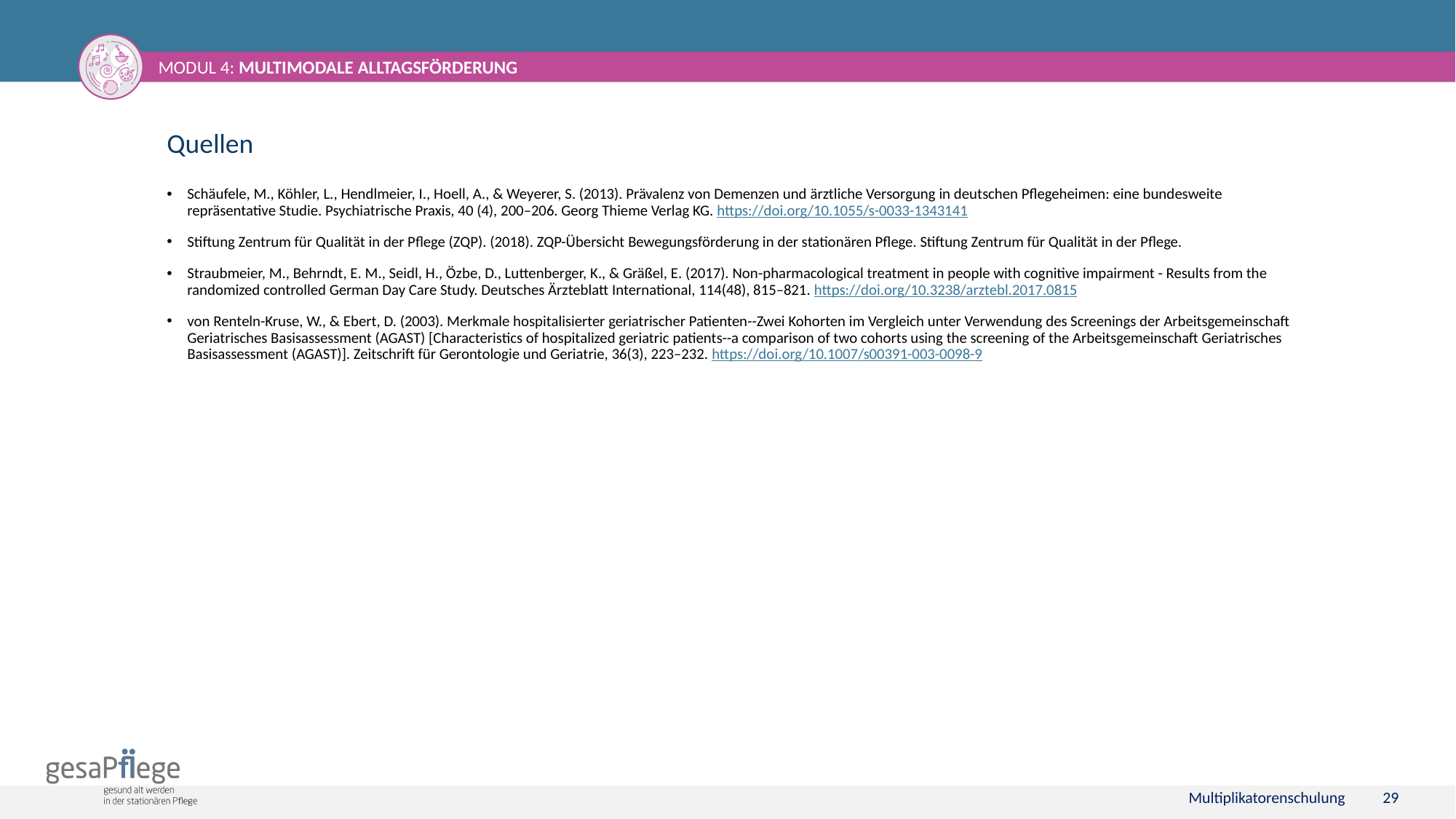

Schäufele, M., Köhler, L., Hendlmeier, I., Hoell, A., & Weyerer, S. (2013). Prävalenz von Demenzen und ärztliche Versorgung in deutschen Pflegeheimen: eine bundesweite repräsentative Studie. Psychiatrische Praxis, 40 (4), 200–206. Georg Thieme Verlag KG. https://doi.org/10.1055/s-0033-1343141
Stiftung Zentrum für Qualität in der Pflege (ZQP). (2018). ZQP-Übersicht Bewegungsförderung in der stationären Pflege. Stiftung Zentrum für Qualität in der Pflege.
Straubmeier, M., Behrndt, E. M., Seidl, H., Özbe, D., Luttenberger, K., & Gräßel, E. (2017). Non-pharmacological treatment in people with cognitive impairment - Results from the randomized controlled German Day Care Study. Deutsches Ärzteblatt International, 114(48), 815–821. https://doi.org/10.3238/arztebl.2017.0815
von Renteln-Kruse, W., & Ebert, D. (2003). Merkmale hospitalisierter geriatrischer Patienten--Zwei Kohorten im Vergleich unter Verwendung des Screenings der Arbeitsgemeinschaft Geriatrisches Basisassessment (AGAST) [Characteristics of hospitalized geriatric patients--a comparison of two cohorts using the screening of the Arbeitsgemeinschaft Geriatrisches Basisassessment (AGAST)]. Zeitschrift für Gerontologie und Geriatrie, 36(3), 223–232. https://doi.org/10.1007/s00391-003-0098-9
Multiplikatorenschulung
29